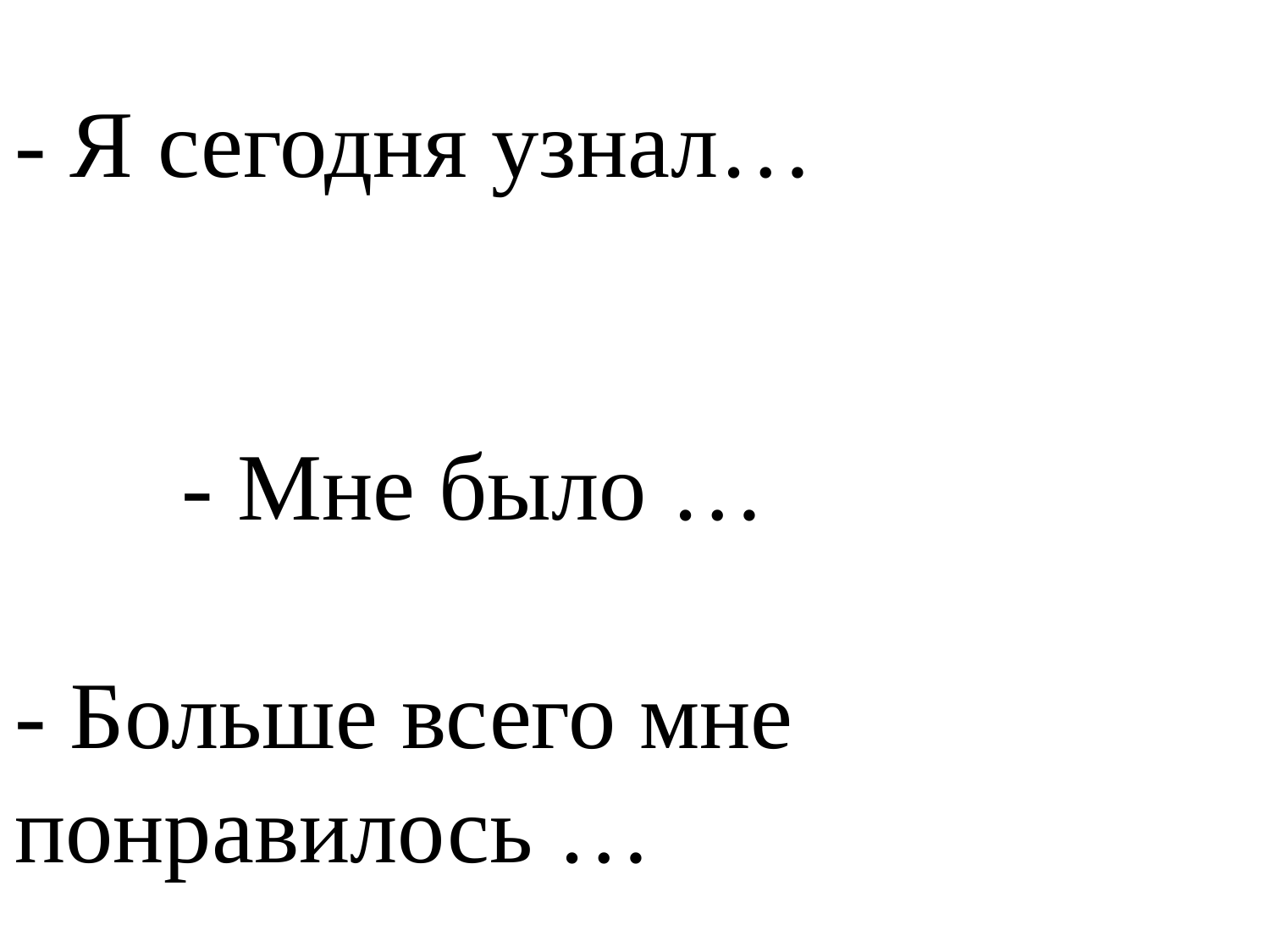

- Я сегодня узнал…
                                                                                                             - Мне было …
- Больше всего мне понравилось …